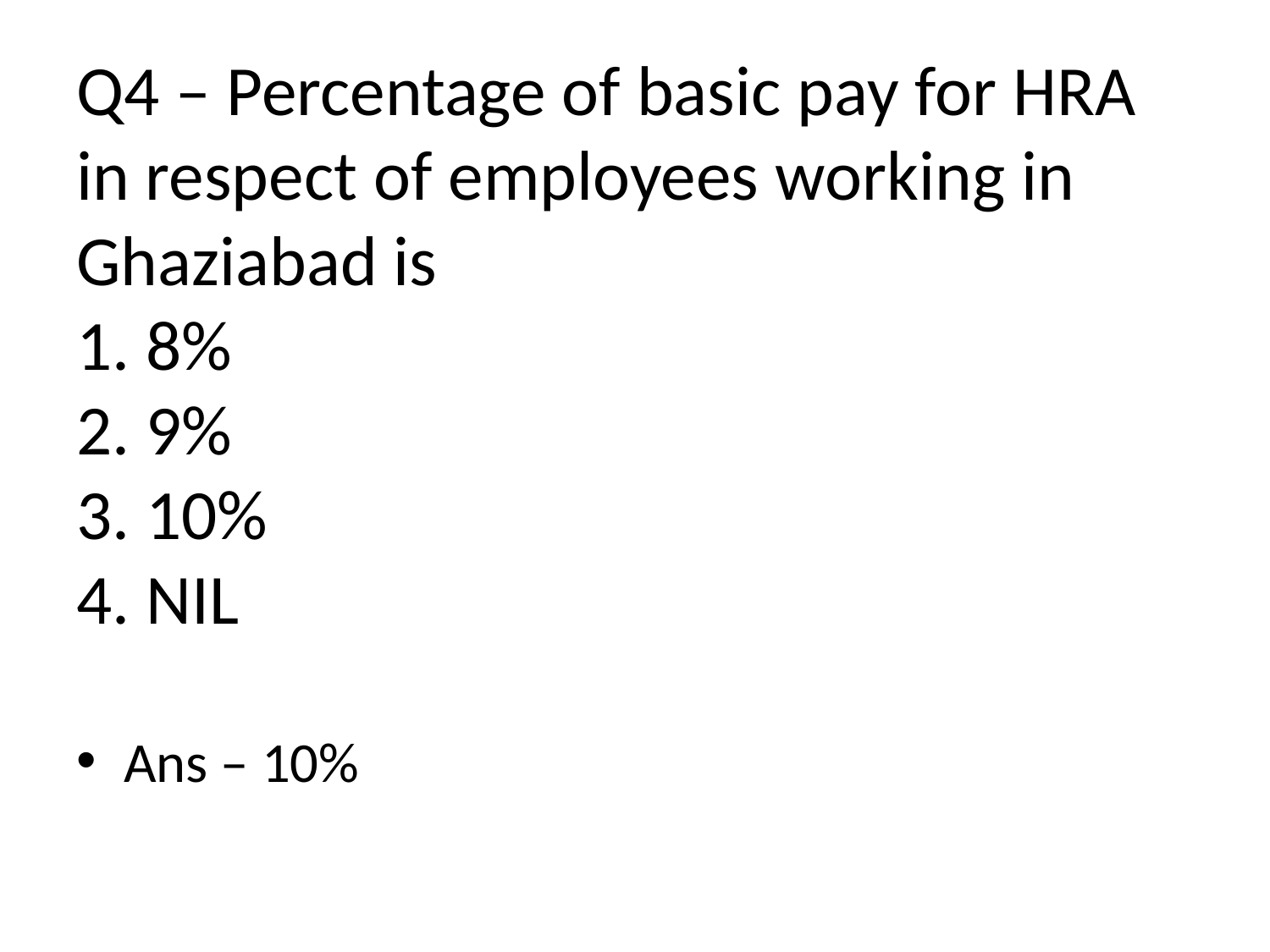

# Q4 – Percentage of basic pay for HRA in respect of employees working in Ghaziabad is 1. 8% 2. 9% 3. 10% 4. NIL
Ans – 10%